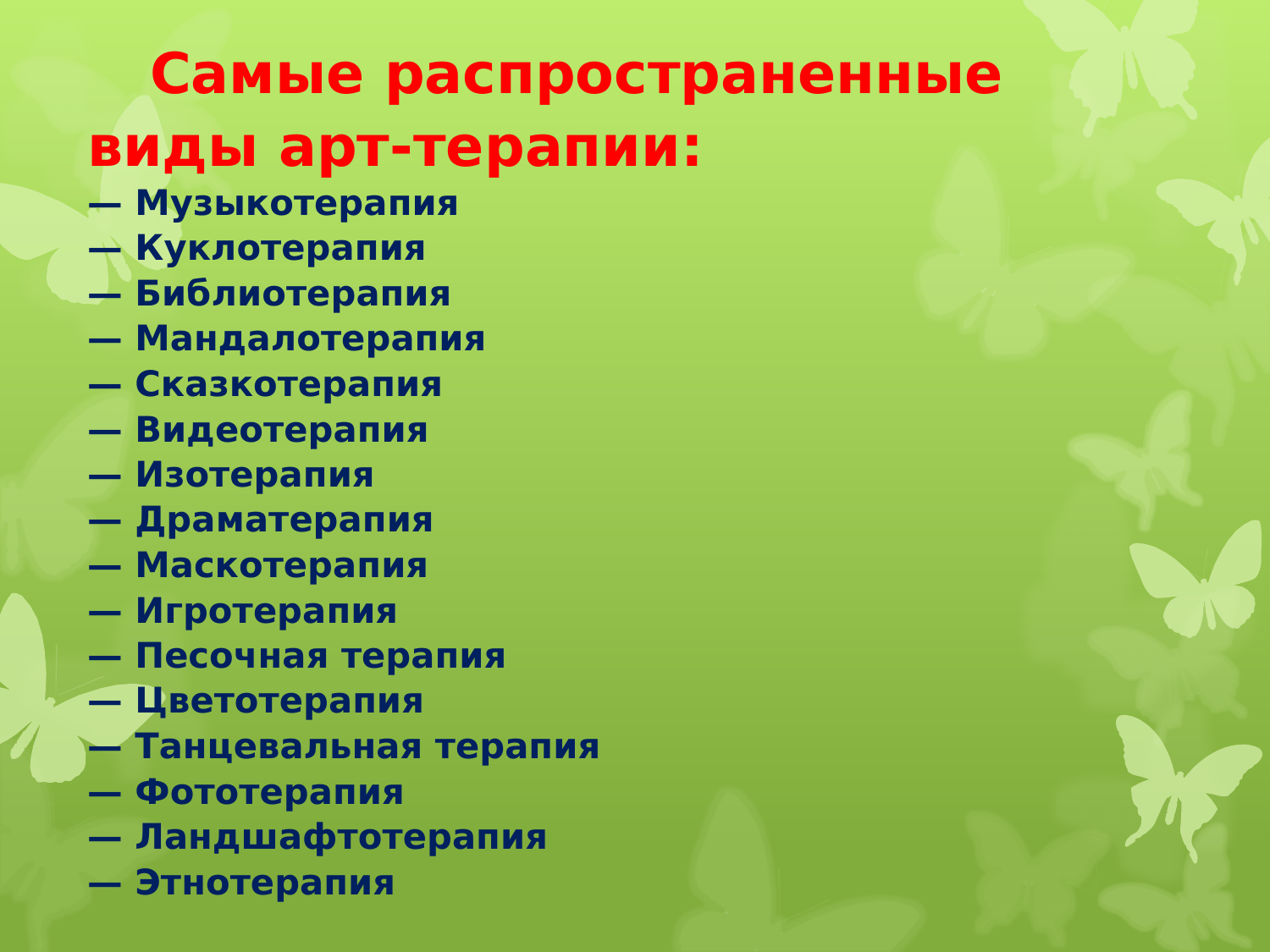

Самые распространенные виды арт-терапии:
— Музыкотерапия
— Куклотерапия
— Библиотерапия
— Мандалотерапия
— Сказкотерапия
— Видеотерапия
— Изотерапия
— Драматерапия
— Маскотерапия
— Игротерапия
— Песочная терапия
— Цветотерапия
— Танцевальная терапия
— Фототерапия
— Ландшафтотерапия
— Этнотерапия